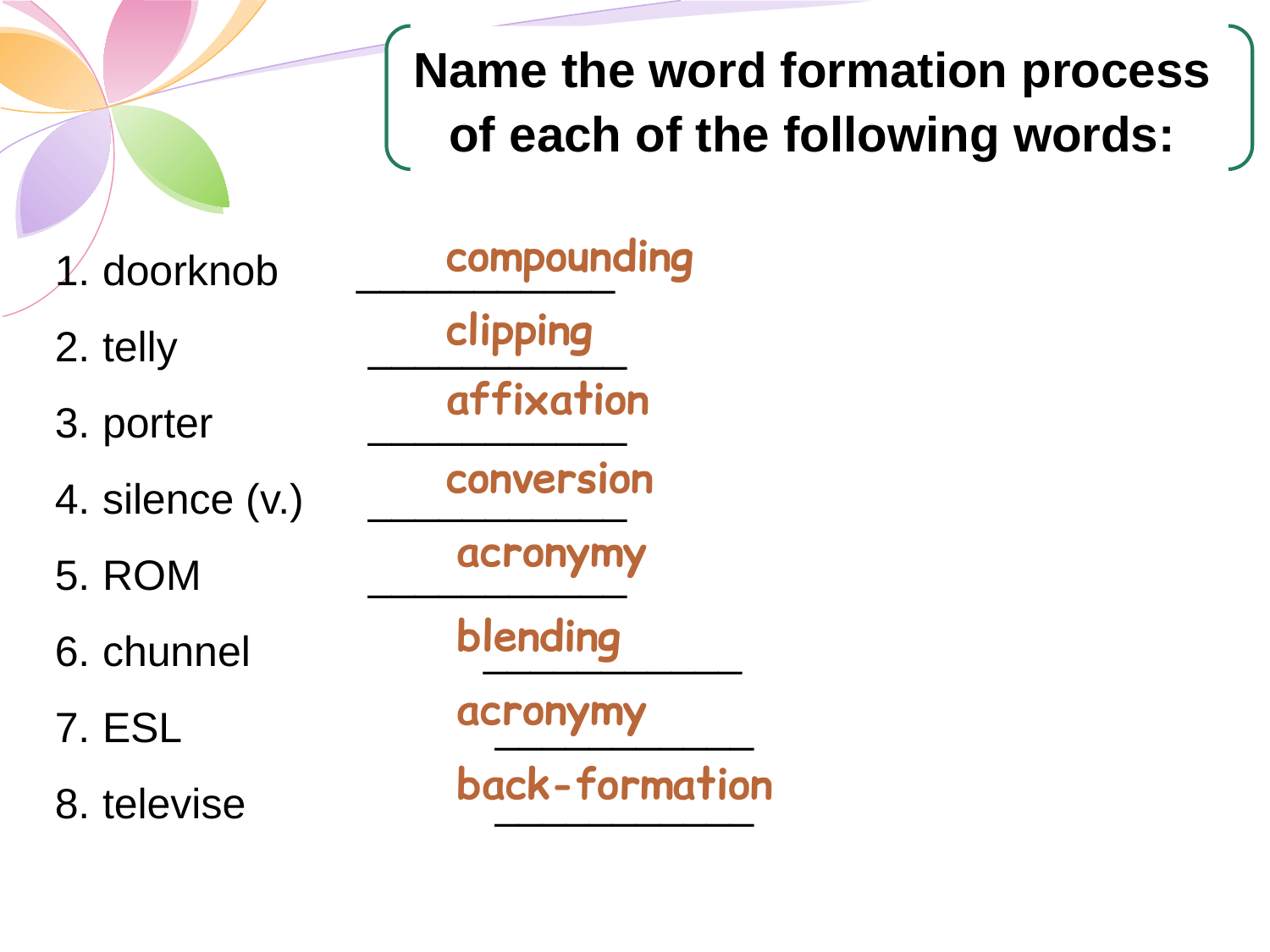

Name the word formation process of each of the following words:

doorknob 	___________
telly		 ___________
porter		 ___________
silence (v.)	 ___________
ROM		 ___________
chunnel 		___________
ESL			 ___________
televise		 ___________
compounding
clipping
affixation
conversion
acronymy
blending
acronymy
back-formation